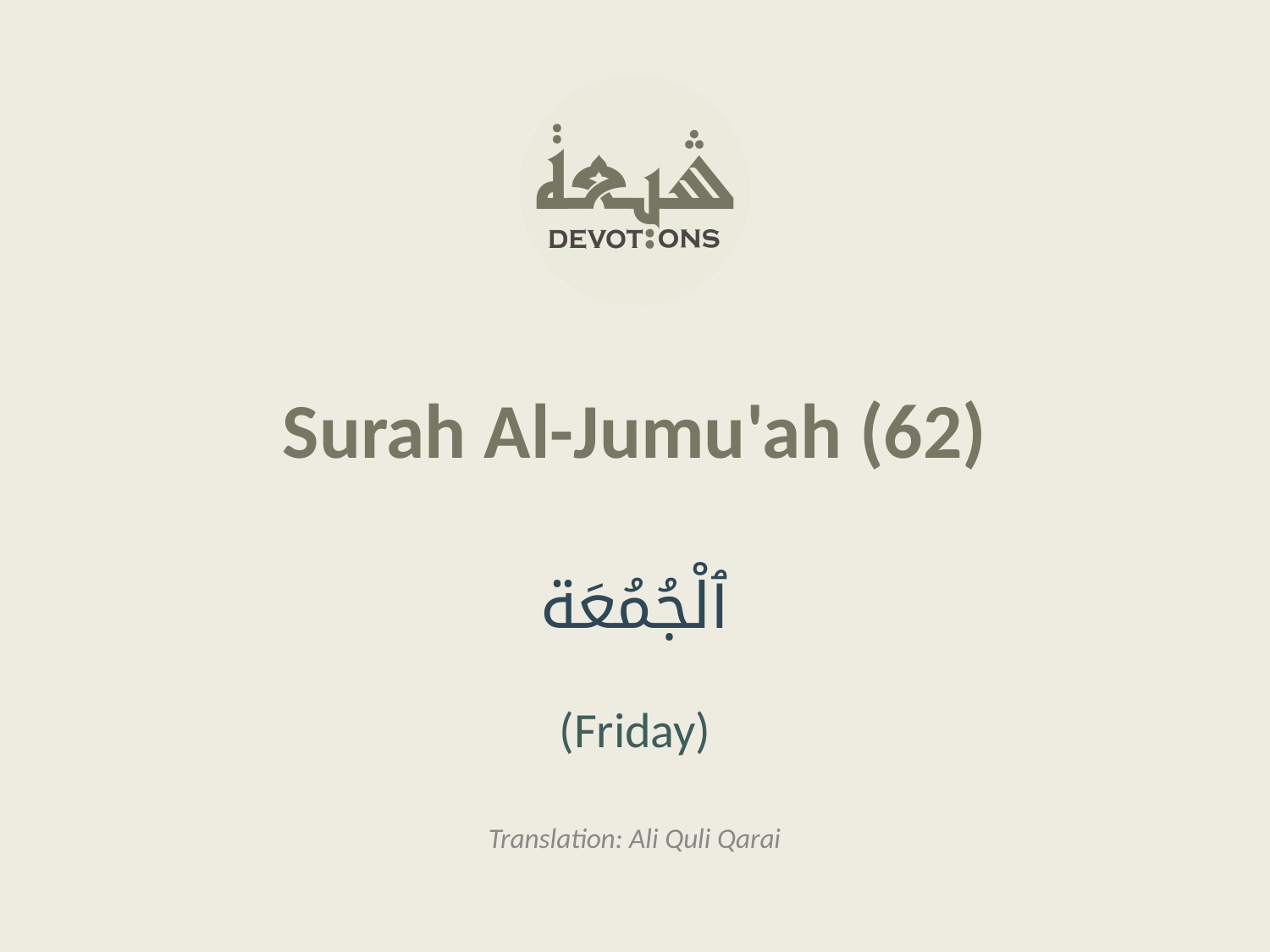

Surah Al-Jumu'ah (62)
ٱلْجُمُعَة
(Friday)
Translation: Ali Quli Qarai